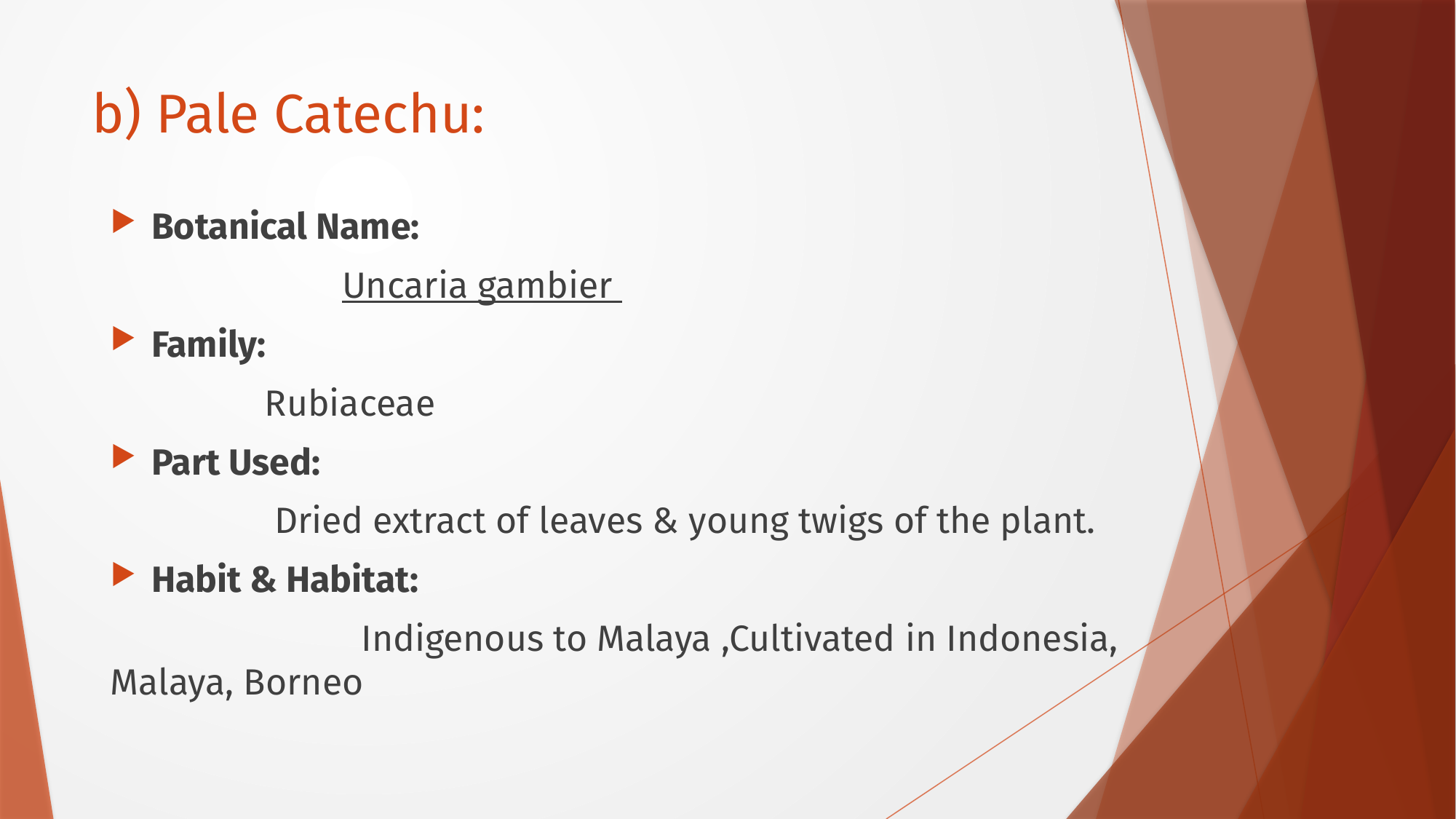

# b) Pale Catechu:

Botanical Name:
                        Uncaria gambier
Family:
                Rubiaceae
Part Used:
                 Dried extract of leaves & young twigs of the plant.
Habit & Habitat:
                          Indigenous to Malaya ,Cultivated in Indonesia, Malaya, Borneo